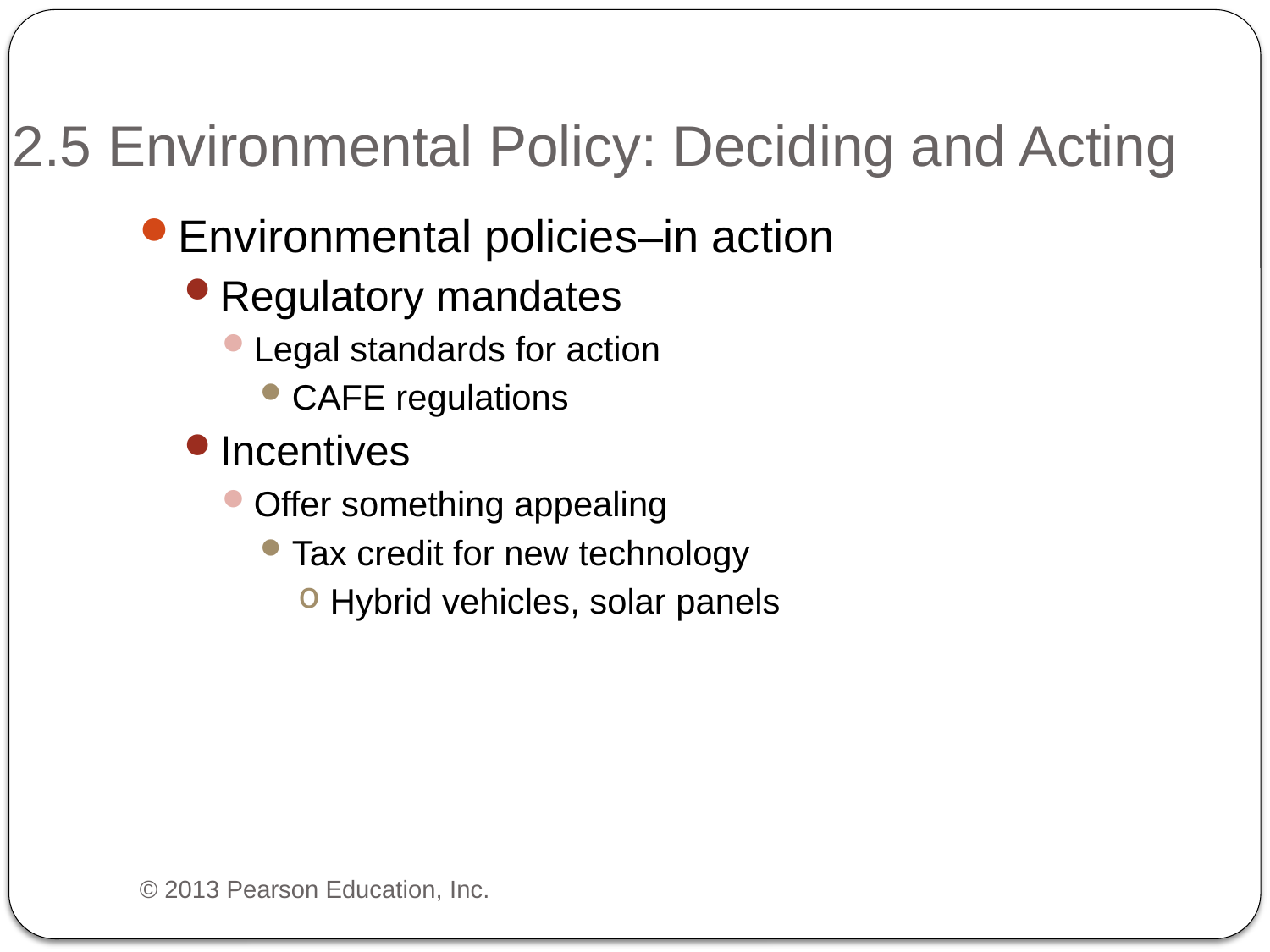

# 2.5 Environmental Policy: Deciding and Acting
Environmental policies–in action
Regulatory mandates
Legal standards for action
CAFE regulations
Incentives
Offer something appealing
Tax credit for new technology
Hybrid vehicles, solar panels
© 2013 Pearson Education, Inc.